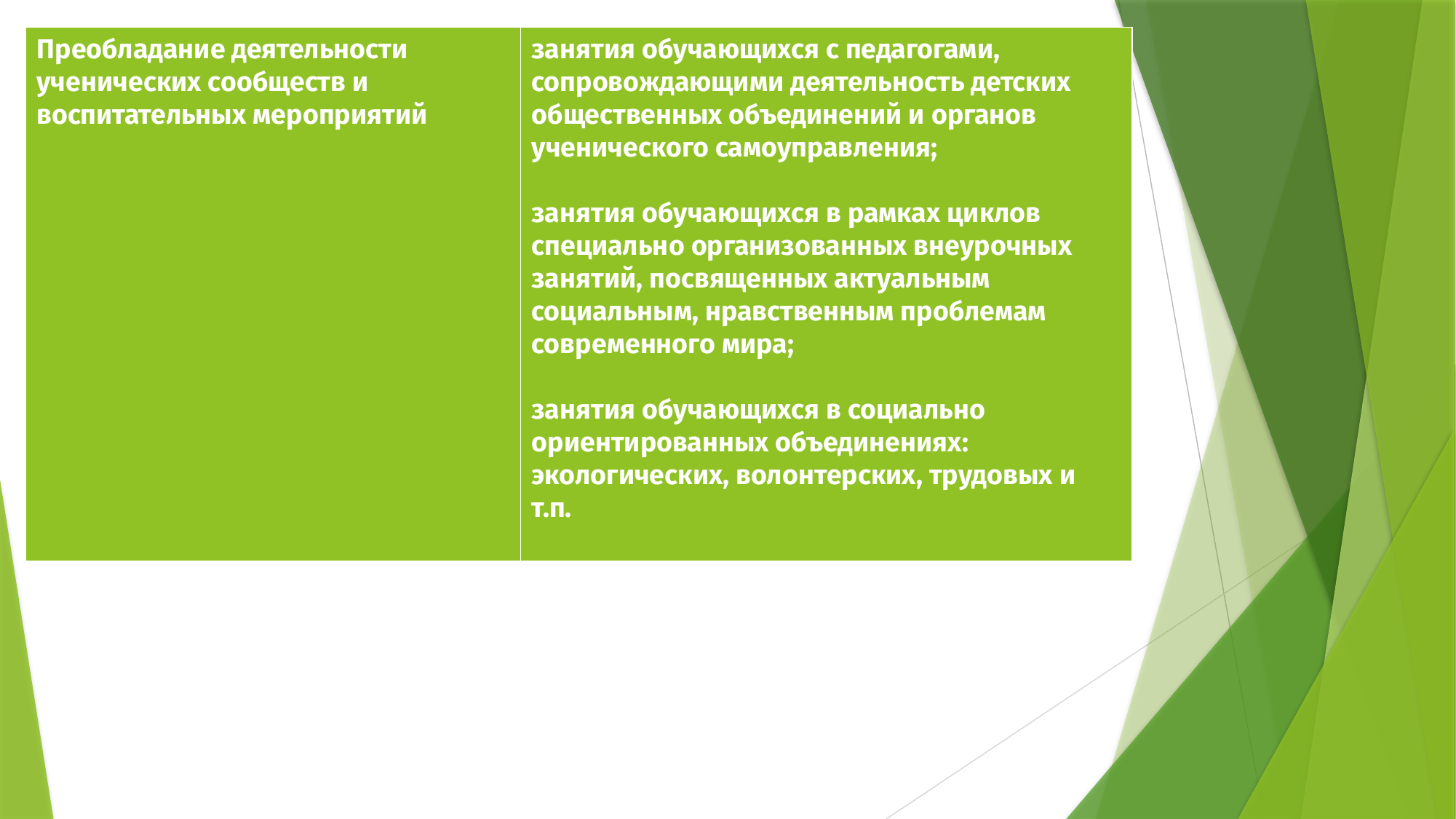

| Преобладание деятельности ученических сообществ и воспитательных мероприятий | занятия обучающихся с педагогами, сопровождающими деятельность детских общественных объединений и органов ученического самоуправления; занятия обучающихся в рамках циклов специально организованных внеурочных занятий, посвященных актуальным социальным, нравственным проблемам современного мира; занятия обучающихся в социально ориентированных объединениях: экологических, волонтерских, трудовых и т.п. |
| --- | --- |